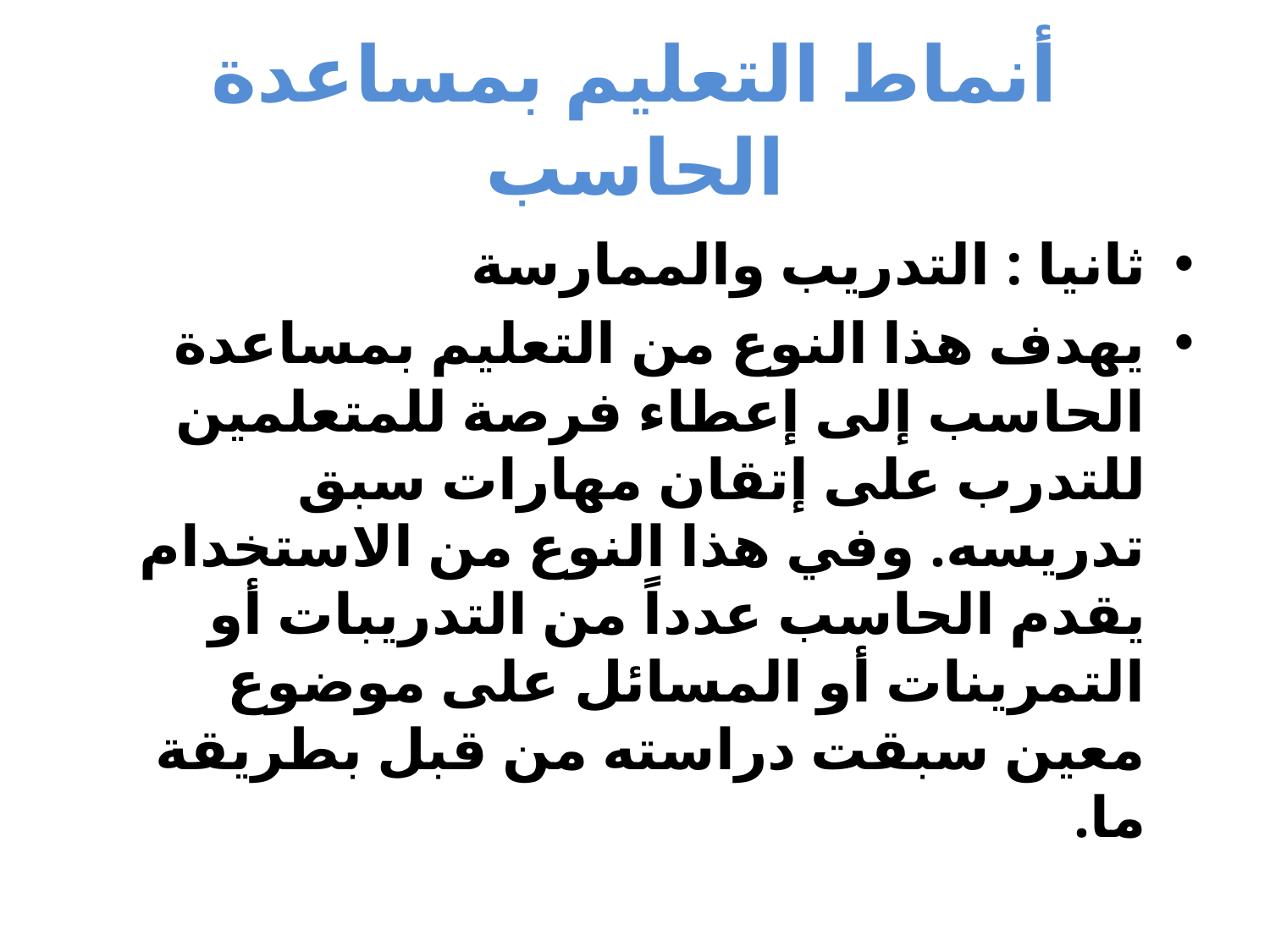

# أنماط التعليم بمساعدة الحاسب
ثانيا : التدريب والممارسة
يهدف هذا النوع من التعليم بمساعدة الحاسب إلى إعطاء فرصة للمتعلمين للتدرب على إتقان مهارات سبق تدريسه. وفي هذا النوع من الاستخدام يقدم الحاسب عدداً من التدريبات أو التمرينات أو المسائل على موضوع معين سبقت دراسته من قبل بطريقة ما.